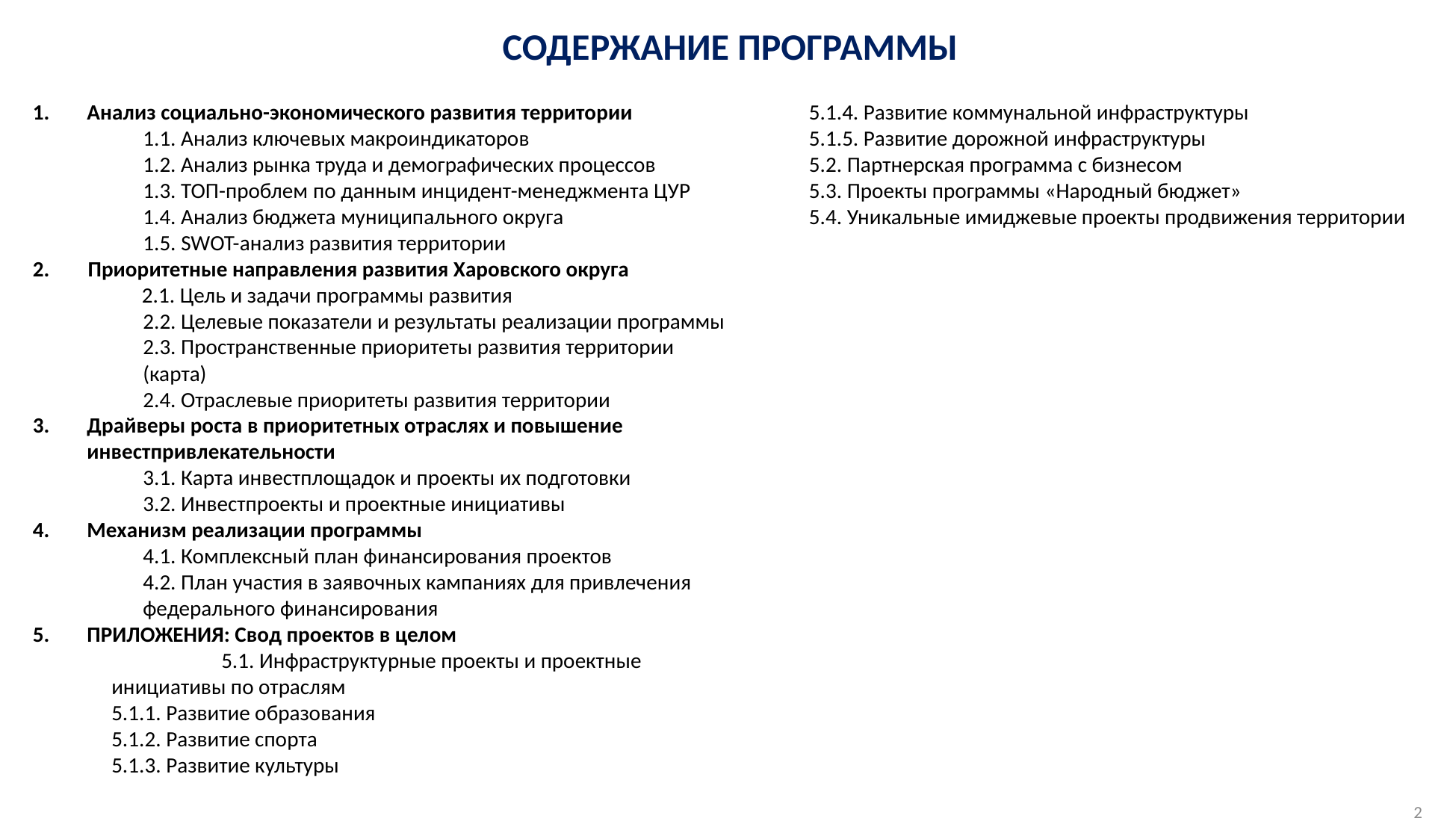

СОДЕРЖАНИЕ ПРОГРАММЫ
Анализ социально-экономического развития территории
1.1. Анализ ключевых макроиндикаторов
1.2. Анализ рынка труда и демографических процессов
1.3. ТОП-проблем по данным инцидент-менеджмента ЦУР
1.4. Анализ бюджета муниципального округа
1.5. SWOT-анализ развития территории
Приоритетные направления развития Харовского округа
2.1. Цель и задачи программы развития
2.2. Целевые показатели и результаты реализации программы
2.3. Пространственные приоритеты развития территории (карта)
2.4. Отраслевые приоритеты развития территории
Драйверы роста в приоритетных отраслях и повышение инвестпривлекательности
3.1. Карта инвестплощадок и проекты их подготовки
3.2. Инвестпроекты и проектные инициативы
Механизм реализации программы
4.1. Комплексный план финансирования проектов
4.2. План участия в заявочных кампаниях для привлечения федерального финансирования
ПРИЛОЖЕНИЯ: Свод проектов в целом
	5.1. Инфраструктурные проекты и проектные инициативы по отраслям
5.1.1. Развитие образования
5.1.2. Развитие спорта
5.1.3. Развитие культуры
5.1.4. Развитие коммунальной инфраструктуры
5.1.5. Развитие дорожной инфраструктуры
5.2. Партнерская программа с бизнесом
5.3. Проекты программы «Народный бюджет»
5.4. Уникальные имиджевые проекты продвижения территории
2